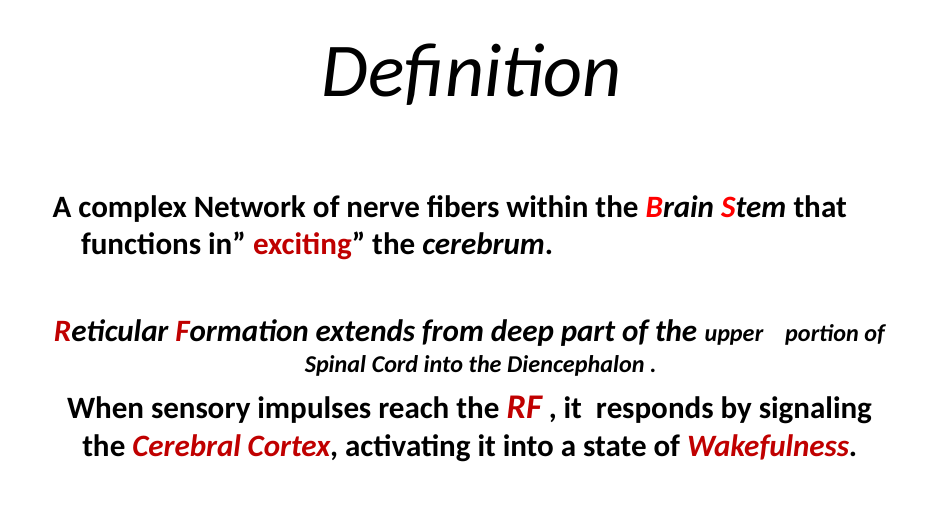

# Definition

A complex Network of nerve fibers within the Brain Stem that functions in” exciting” the cerebrum.

Reticular Formation extends from deep part of the upper    portion of Spinal Cord into the Diencephalon .
When sensory impulses reach the RF , it  responds by signaling the Cerebral Cortex, activating it into a state of Wakefulness.